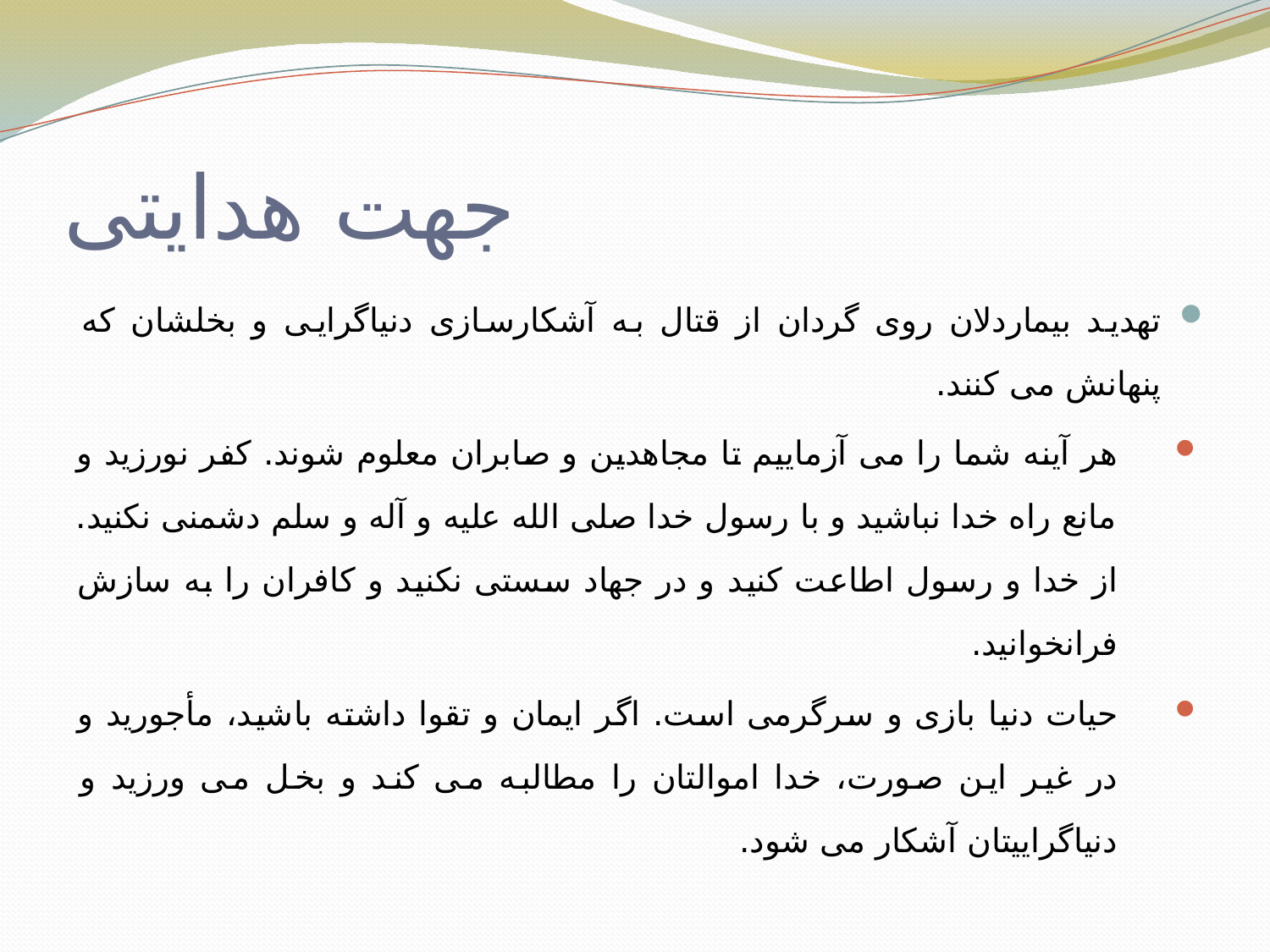

# جهت هدایتی
تهدید بیماردلان روی گردان از قتال به آشکارسازی دنیاگرایی و بخلشان که پنهانش می کنند.
هر آینه شما را می آزماییم تا مجاهدین و صابران معلوم شوند. کفر نورزید و مانع راه خدا نباشید و با رسول خدا صلی الله علیه و آله و سلم دشمنی نکنید. از خدا و رسول اطاعت کنید و در جهاد سستی نکنید و کافران را به سازش فرانخوانید.
حیات دنیا بازی و سرگرمی است. اگر ایمان و تقوا داشته باشید، مأجورید و در غیر این صورت، خدا اموالتان را مطالبه می کند و بخل می ورزید و دنیاگراییتان آشکار می شود.